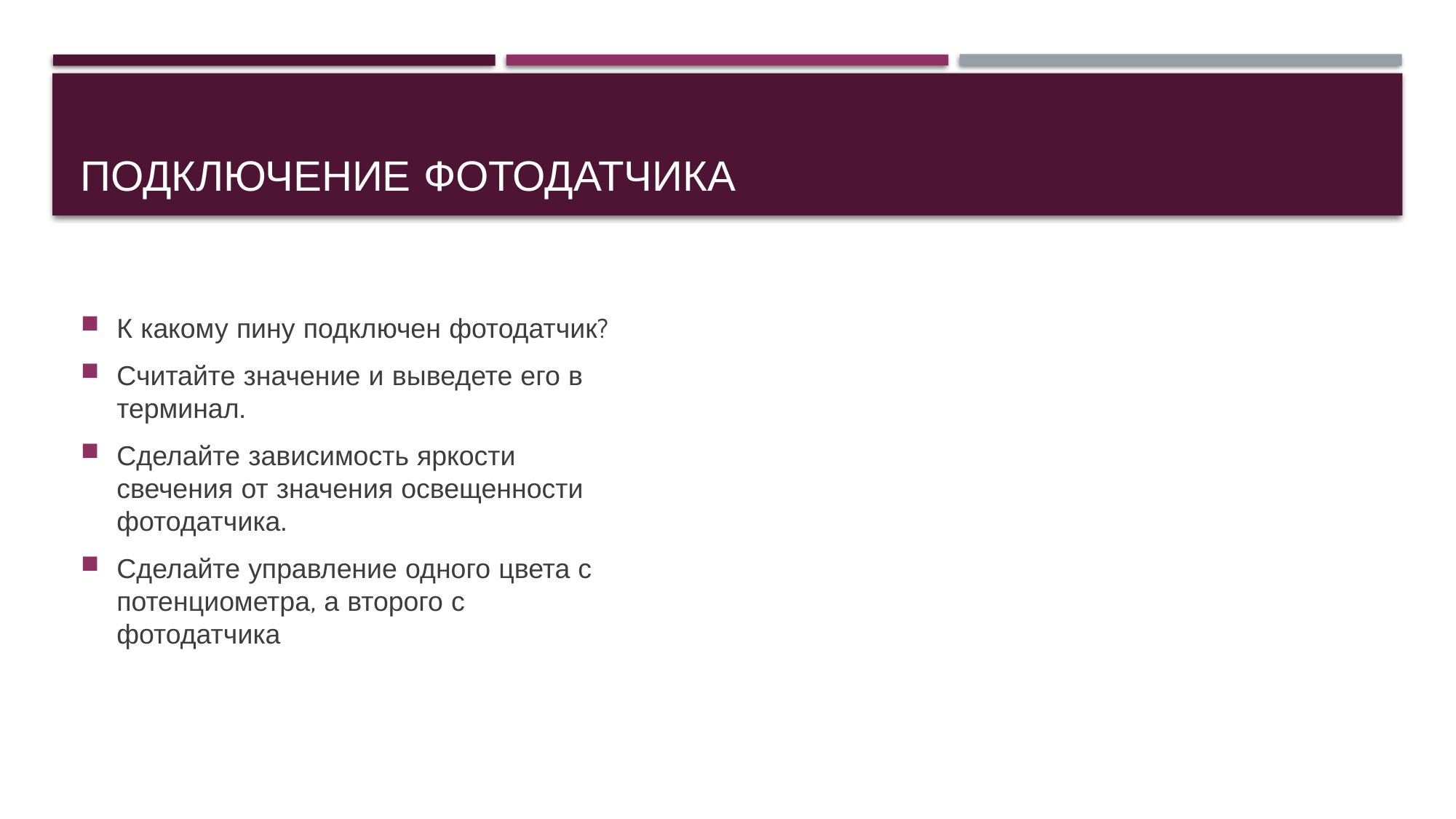

# Подключение фотодатчика
К какому пину подключен фотодатчик?
Считайте значение и выведете его в терминал.
Сделайте зависимость яркости свечения от значения освещенности фотодатчика.
Сделайте управление одного цвета с потенциометра, а второго с фотодатчика